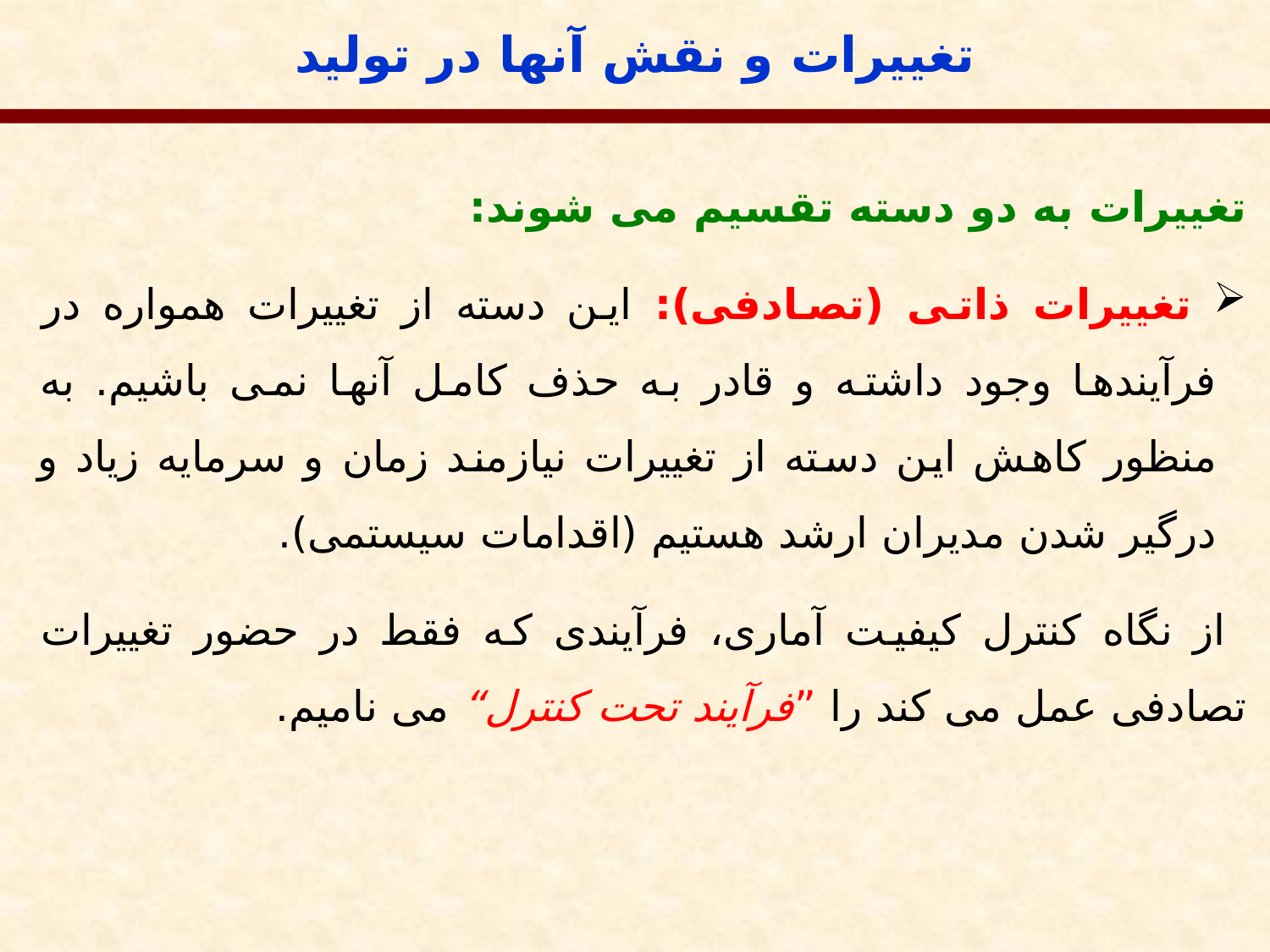

تغییرات و نقش آنها در تولید

تغییرات به دو دسته تقسیم می شوند:
 تغییرات ذاتی (تصادفی): این دسته از تغییرات همواره در فرآیندها وجود داشته و قادر به حذف کامل آنها نمی باشیم. به منظور کاهش این دسته از تغییرات نیازمند زمان و سرمایه زیاد و درگیر شدن مدیران ارشد هستیم (اقدامات سیستمی).
 از نگاه کنترل کیفیت آماری، فرآیندی که فقط در حضور تغییرات تصادفی عمل می کند را ”فرآیند تحت کنترل“ می نامیم.